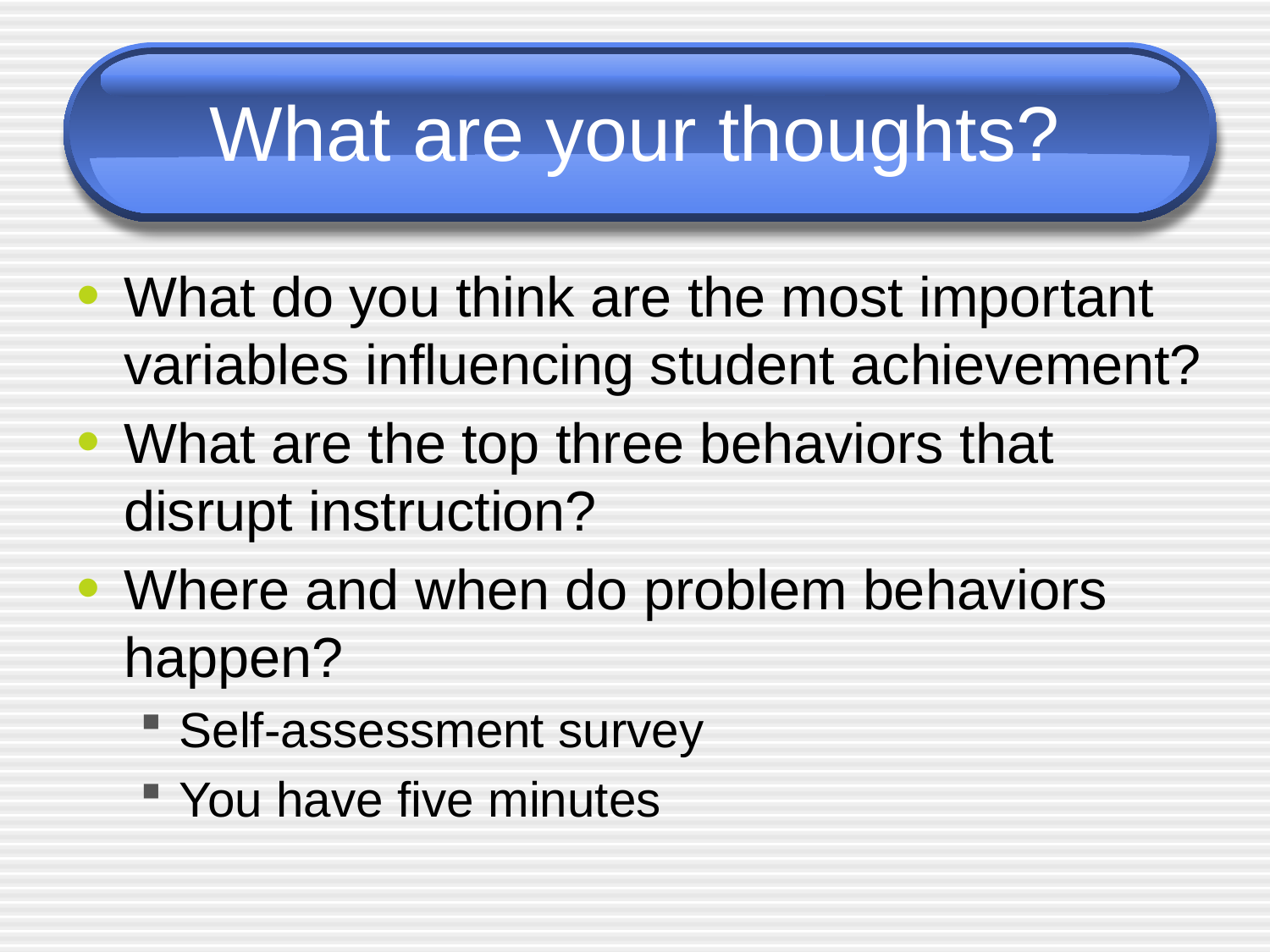

# What are your thoughts?
What do you think are the most important variables influencing student achievement?
What are the top three behaviors that disrupt instruction?
Where and when do problem behaviors happen?
Self-assessment survey
You have five minutes